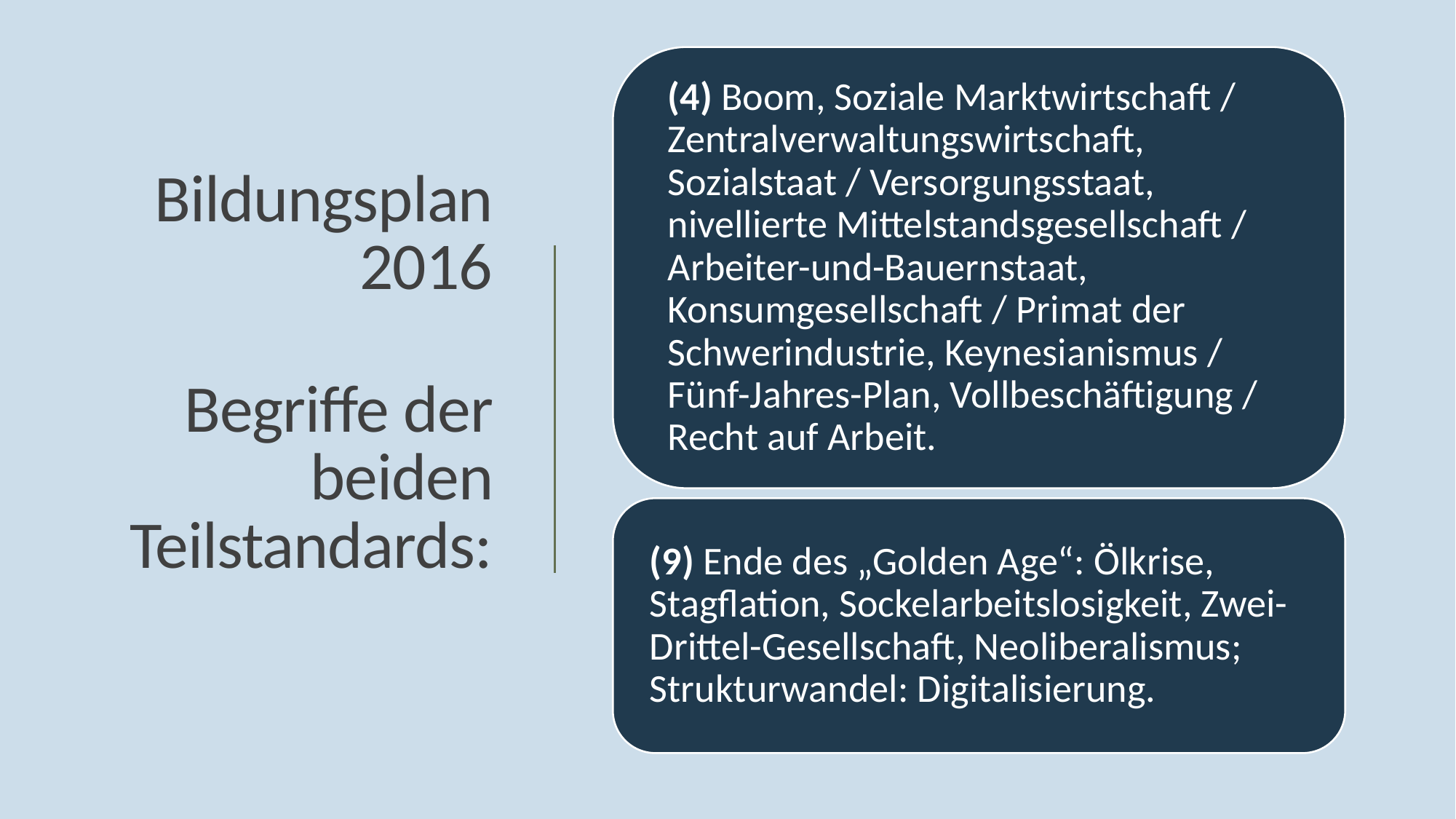

(4) Boom, Soziale Marktwirtschaft / Zentralverwaltungswirtschaft, Sozialstaat / Versorgungsstaat, nivellierte Mittelstandsgesellschaft / Arbeiter-und-Bauernstaat, Konsumgesellschaft / Primat der Schwerindustrie, Keynesianismus / Fünf-Jahres-Plan, Vollbeschäftigung / Recht auf Arbeit.
(9) Ende des „Golden Age“: Ölkrise, Stagflation, Sockelarbeitslosigkeit, Zwei-Drittel-Gesellschaft, Neoliberalismus; Strukturwandel: Digitalisierung.
Bildungsplan 2016

Begriffe der beiden Teilstandards: